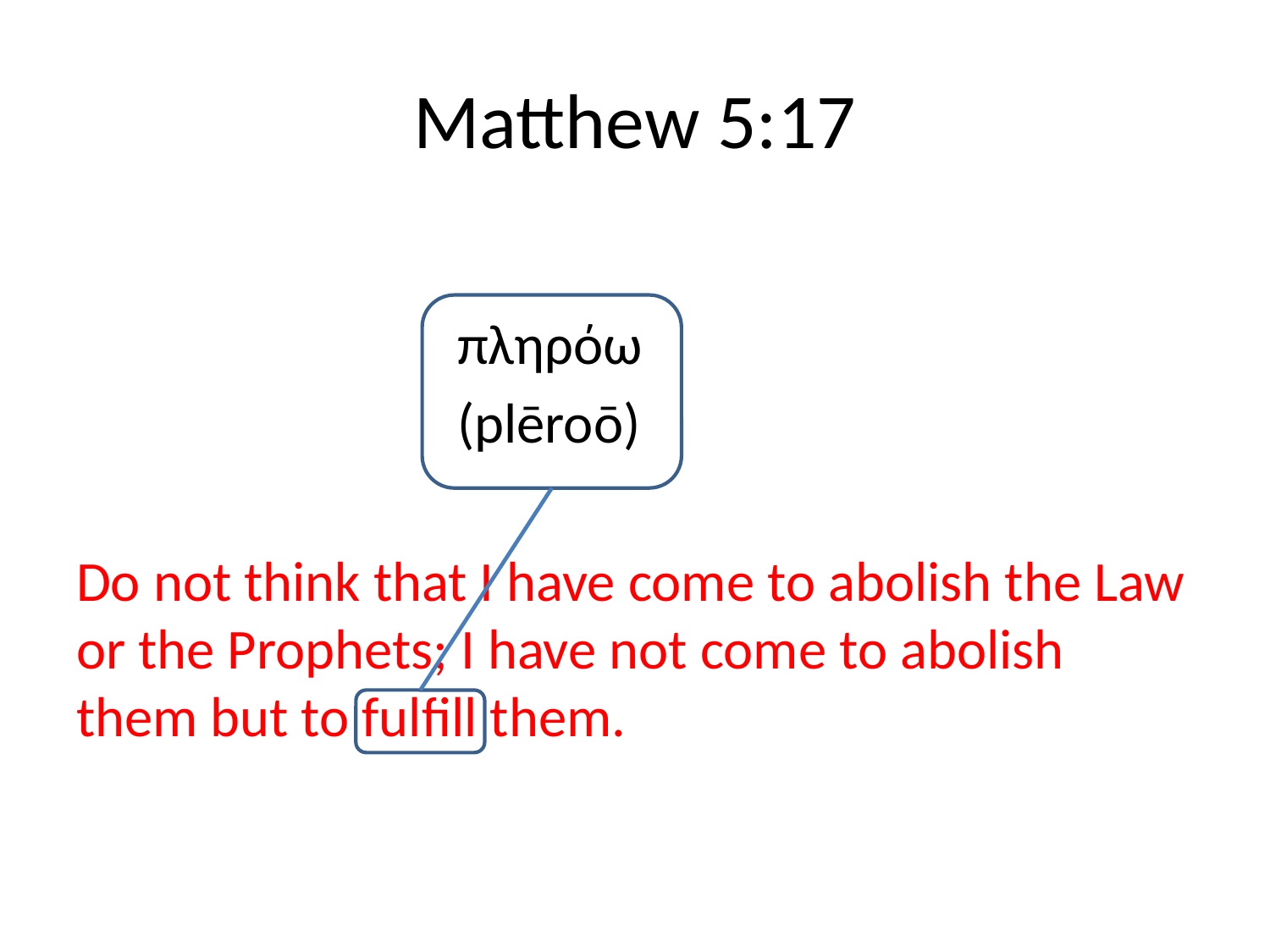

# Matthew 5:17

			πληρόω
			(plēroō)

Do not think that I have come to abolish the Law or the Prophets; I have not come to abolish them but to fulfill them.